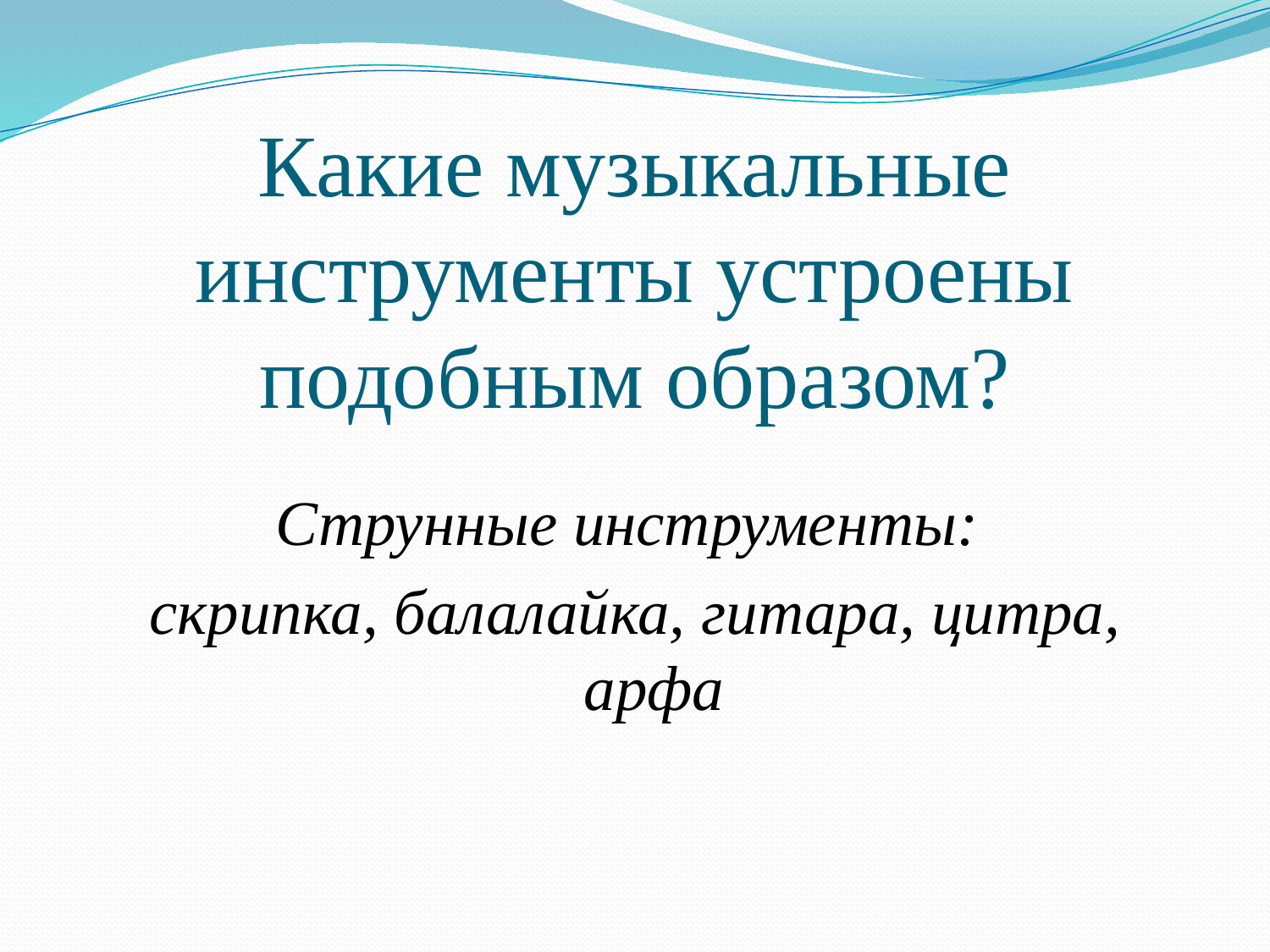

# Какие музыкальные инструменты устроены подобным образом?
Струнные инструменты:
скрипка, балалайка, гитара, цитра, арфа